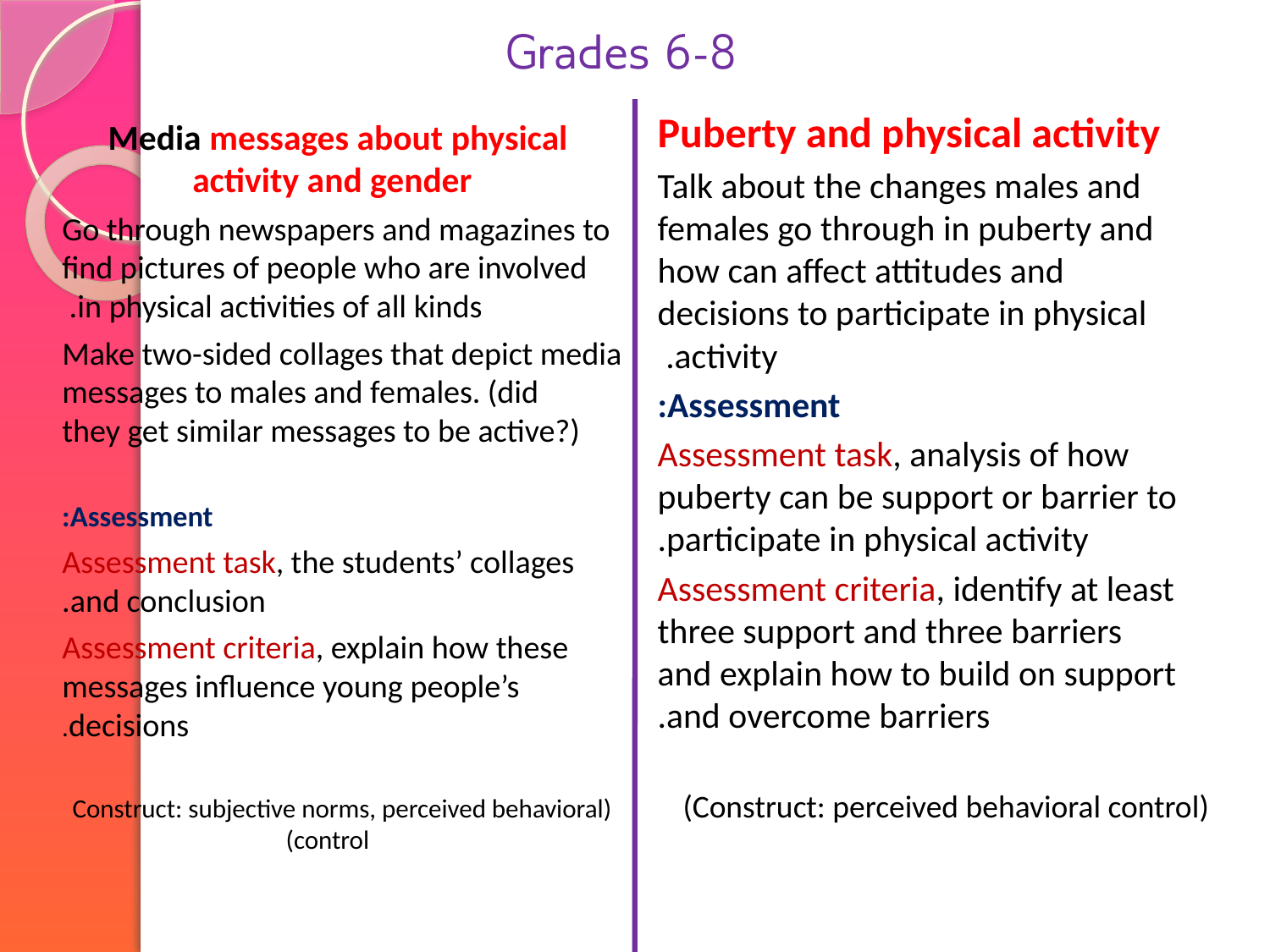

# Grades 6-8
Puberty and physical activity
Talk about the changes males and females go through in puberty and how can affect attitudes and decisions to participate in physical activity.
Assessment:
Assessment task, analysis of how puberty can be support or barrier to participate in physical activity.
Assessment criteria, identify at least three support and three barriers and explain how to build on support and overcome barriers.

(Construct: perceived behavioral control)
 Media messages about physical activity and gender
Go through newspapers and magazines to find pictures of people who are involved in physical activities of all kinds.
Make two-sided collages that depict media messages to males and females. (did they get similar messages to be active?)

Assessment:
Assessment task, the students’ collages and conclusion.
Assessment criteria, explain how these messages influence young people’s decisions.

(Construct: subjective norms, perceived behavioral control)